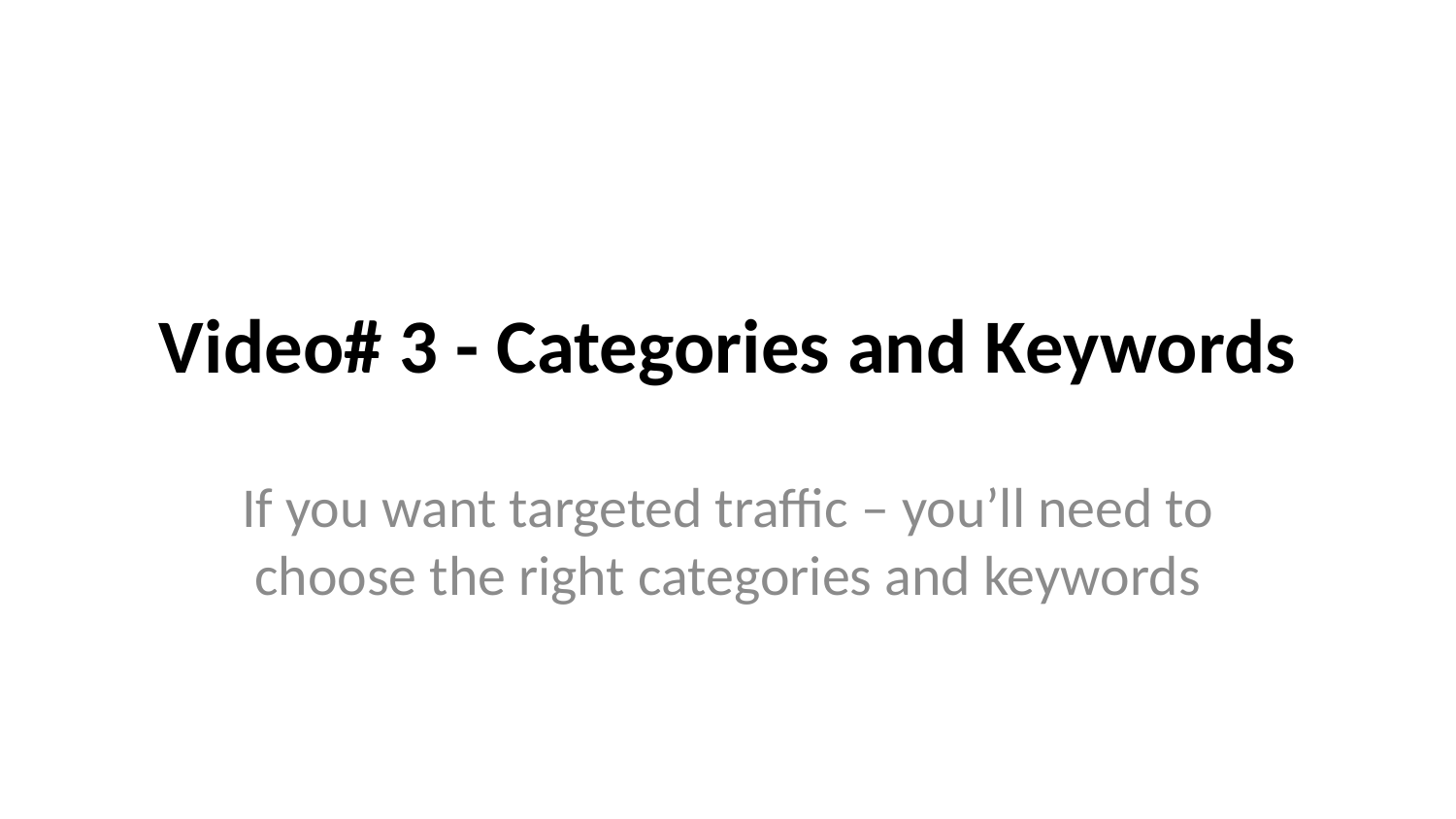

# Video# 3 - Categories and Keywords
If you want targeted traffic – you’ll need to choose the right categories and keywords